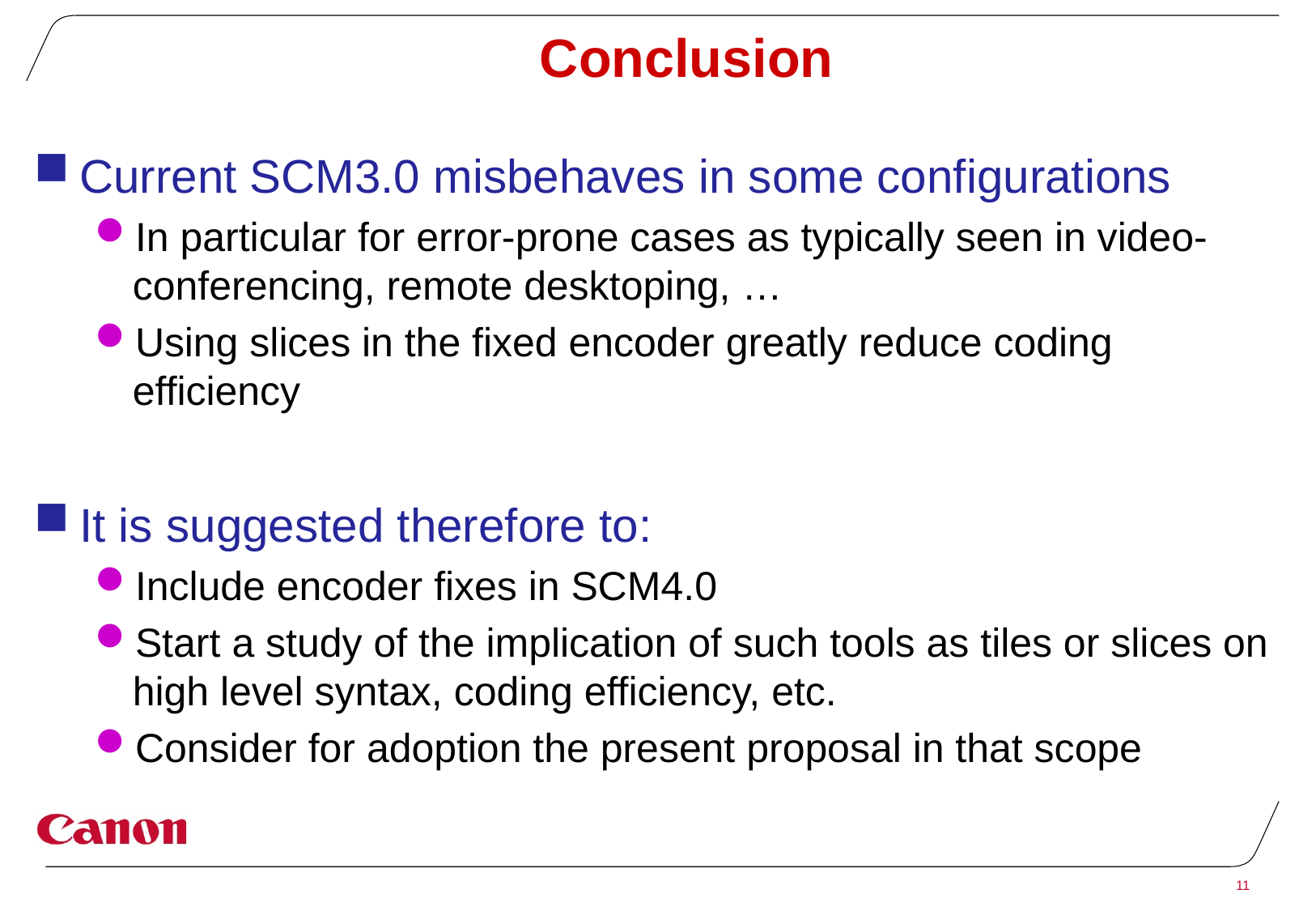

# Conclusion
Current SCM3.0 misbehaves in some configurations
In particular for error-prone cases as typically seen in video-conferencing, remote desktoping, …
Using slices in the fixed encoder greatly reduce coding efficiency

It is suggested therefore to:
Include encoder fixes in SCM4.0
Start a study of the implication of such tools as tiles or slices on high level syntax, coding efficiency, etc.
Consider for adoption the present proposal in that scope

11